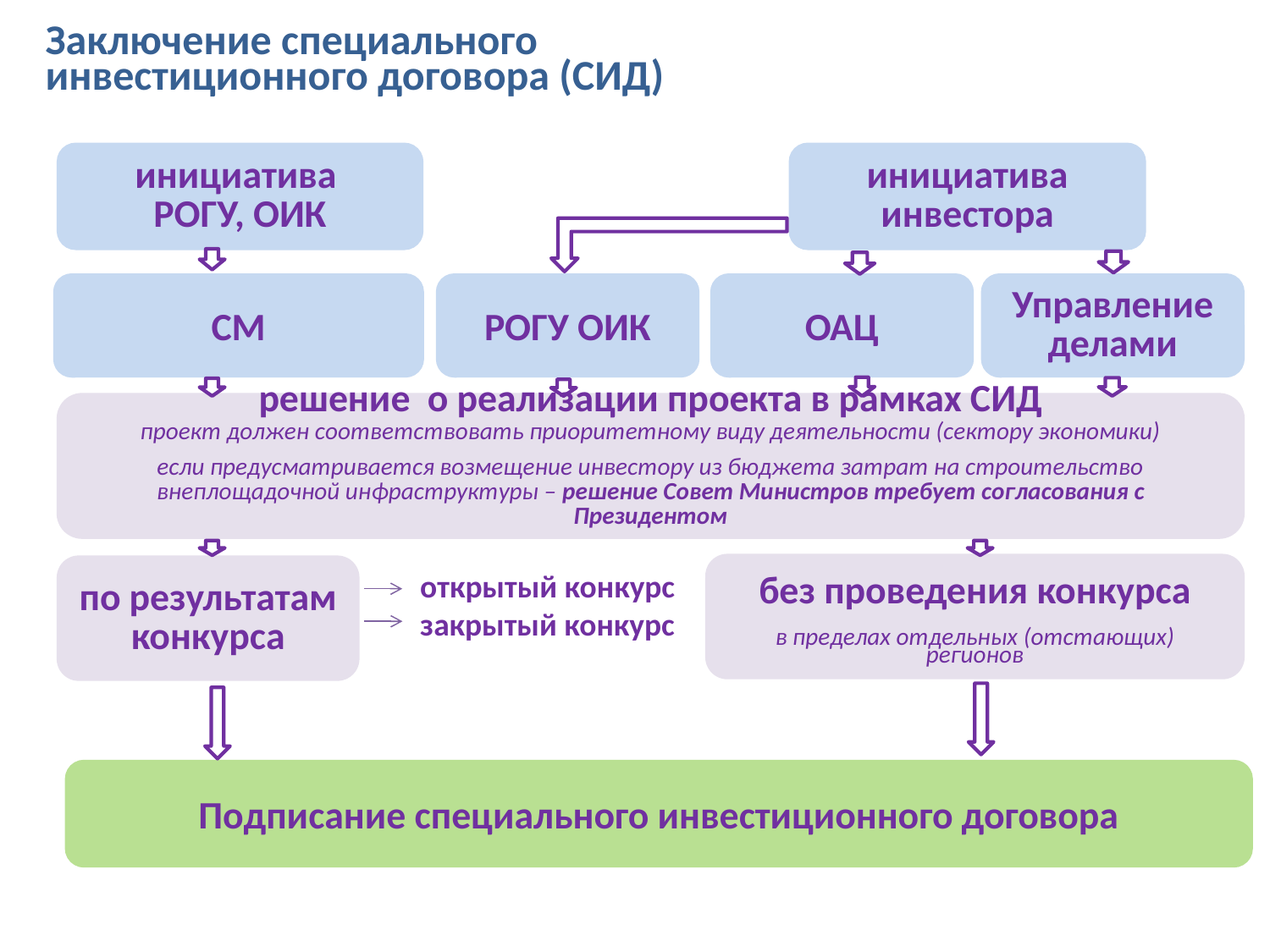

Заключение специального инвестиционного договора (СИД)
инициатива
РОГУ, ОИК
инициатива инвестора

СМ
РОГУ ОИК
ОАЦ
Управление делами

решение  о реализации проекта в рамках СИД
проект должен соответствовать приоритетному виду деятельности (сектору экономики)
если предусматривается возмещение инвестору из бюджета затрат на строительство внеплощадочной инфраструктуры – решение Совет Министров требует согласования с Президентом

без проведения конкурса
в пределах отдельных (отстающих) регионов
по результатам конкурса
открытый конкурс
закрытый конкурс

Подписание специального инвестиционного договора